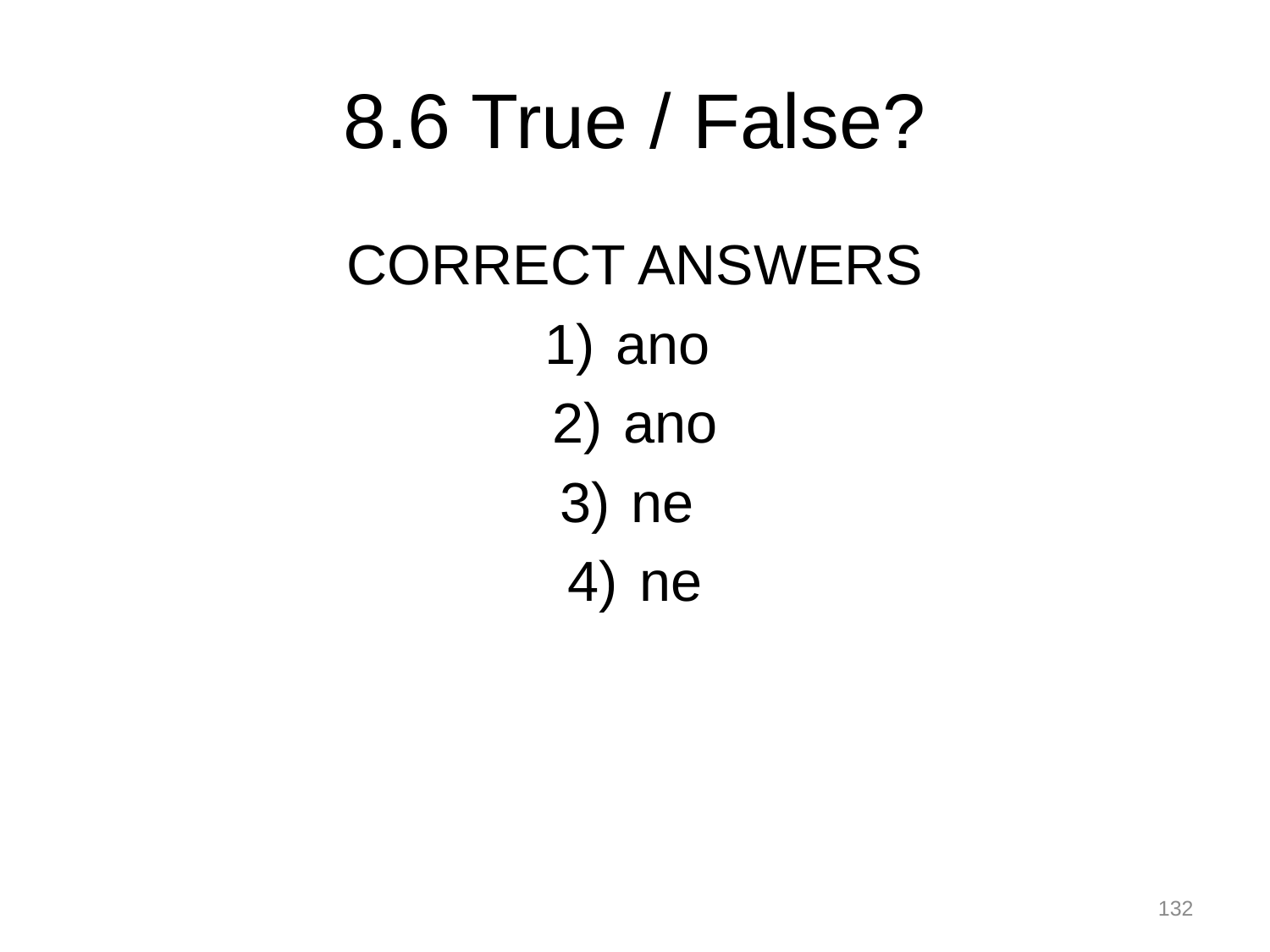

# 8.6 True / False?
CORRECT ANSWERS
ano
ano
ne
ne

132